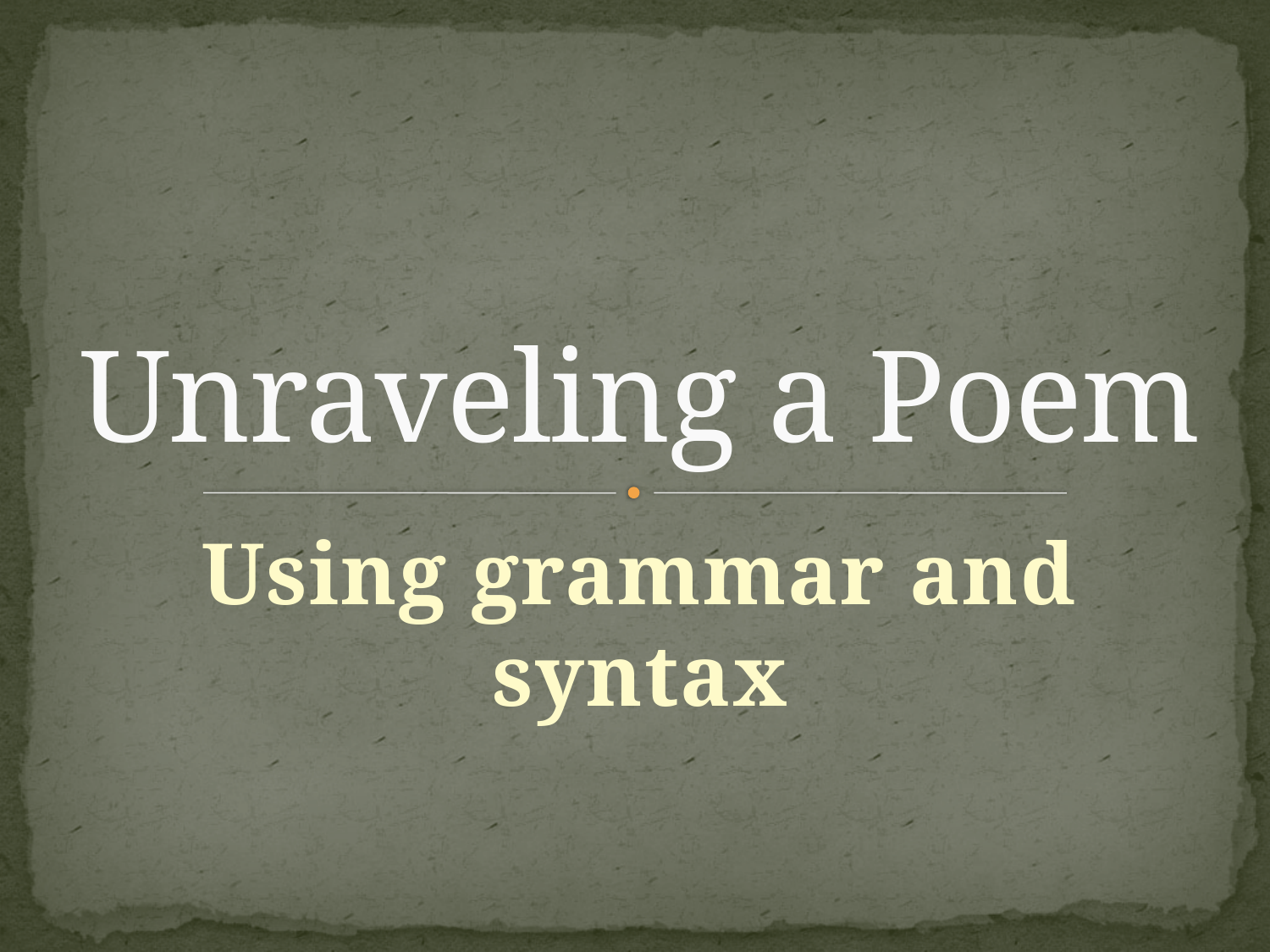

# Unraveling a Poem
Using grammar and syntax